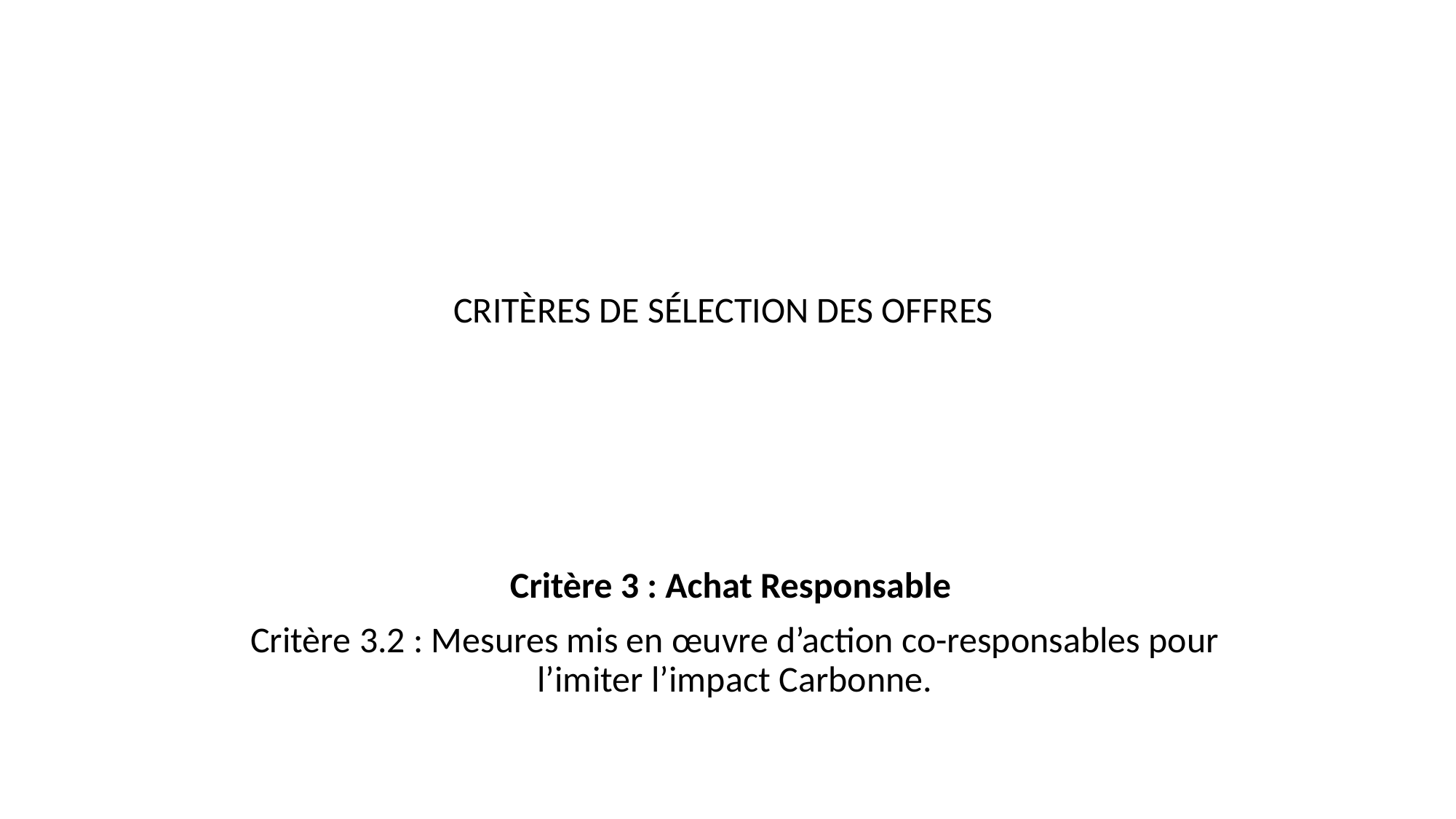

# CRITÈRES DE SÉLECTION DES OFFRES
Critère 3 : Achat Responsable
Critère 3.2 : Mesures mis en œuvre d’action co-responsables pour l’imiter l’impact Carbonne.